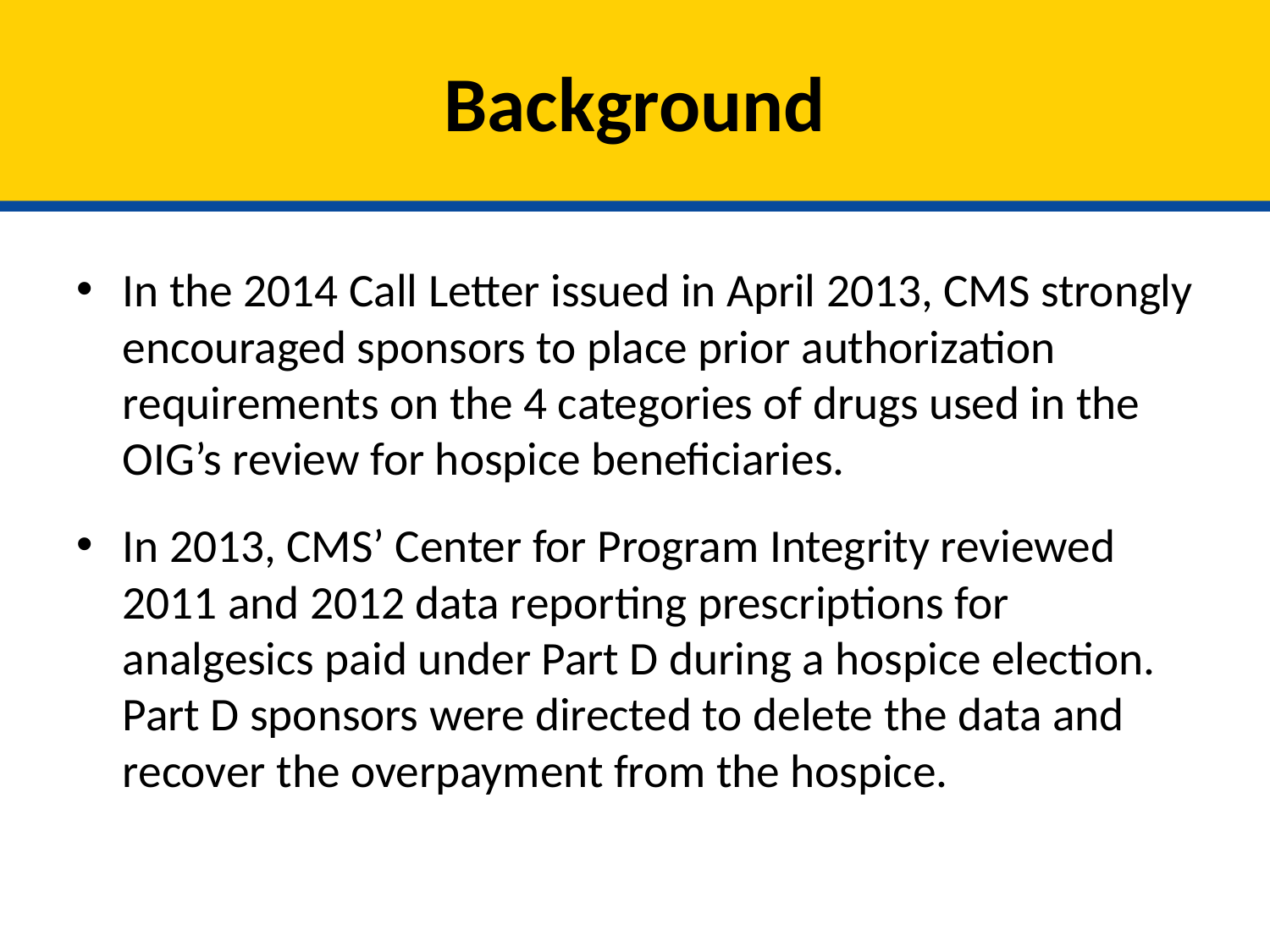

# Background
In the 2014 Call Letter issued in April 2013, CMS strongly encouraged sponsors to place prior authorization requirements on the 4 categories of drugs used in the OIG’s review for hospice beneficiaries.

In 2013, CMS’ Center for Program Integrity reviewed 2011 and 2012 data reporting prescriptions for analgesics paid under Part D during a hospice election. Part D sponsors were directed to delete the data and recover the overpayment from the hospice.